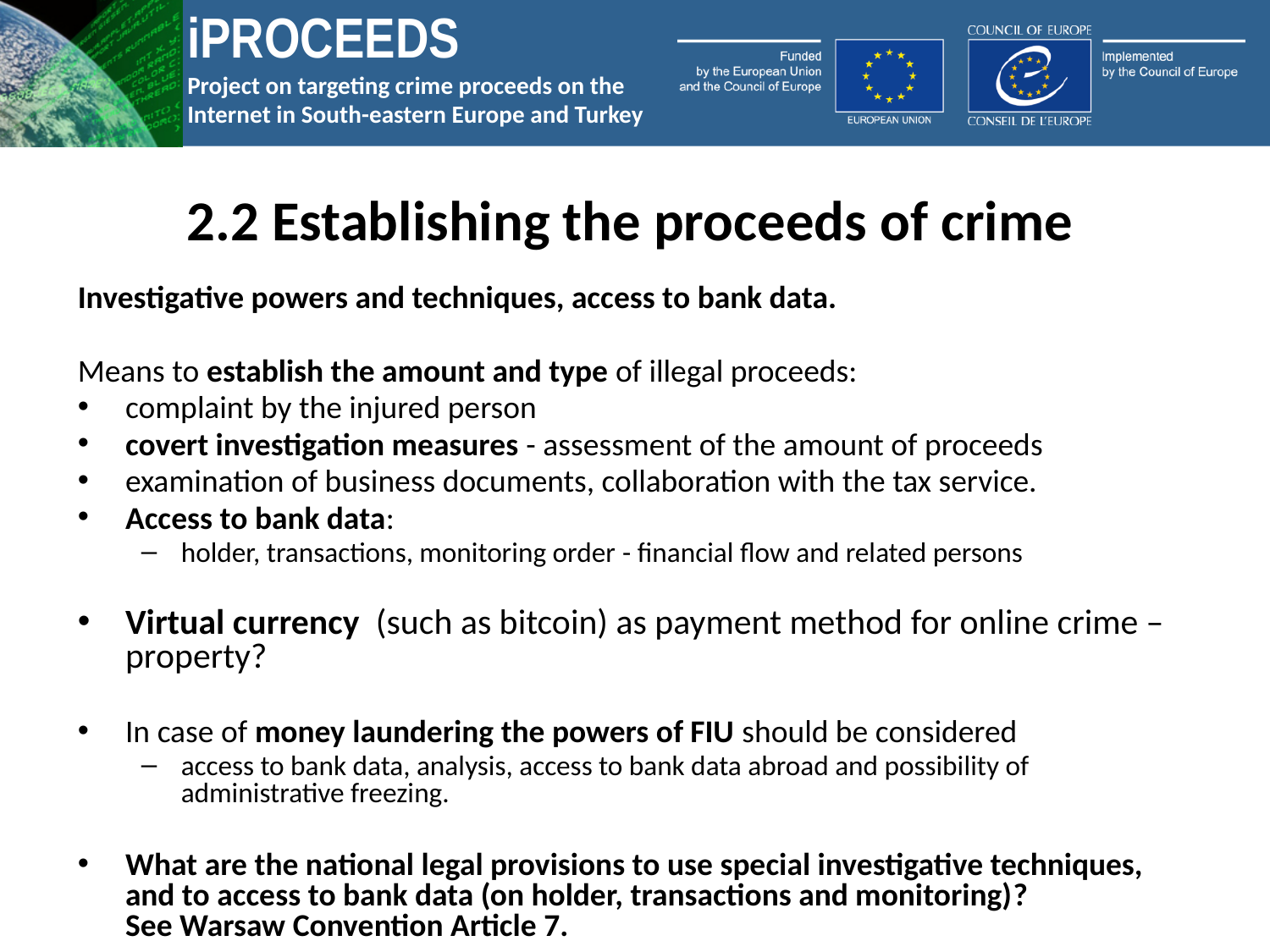

# 2.2 Establishing the proceeds of crime
Investigative powers and techniques, access to bank data.

Means to establish the amount and type of illegal proceeds:
complaint by the injured person
covert investigation measures - assessment of the amount of proceeds
examination of business documents, collaboration with the tax service.
Access to bank data:
holder, transactions, monitoring order - financial flow and related persons

Virtual currency  (such as bitcoin) as payment method for online crime – property?

In case of money laundering the powers of FIU should be considered
access to bank data, analysis, access to bank data abroad and possibility of administrative freezing.

What are the national legal provisions to use special investigative techniques, and to access to bank data (on holder, transactions and monitoring)?                  See Warsaw Convention Article 7.